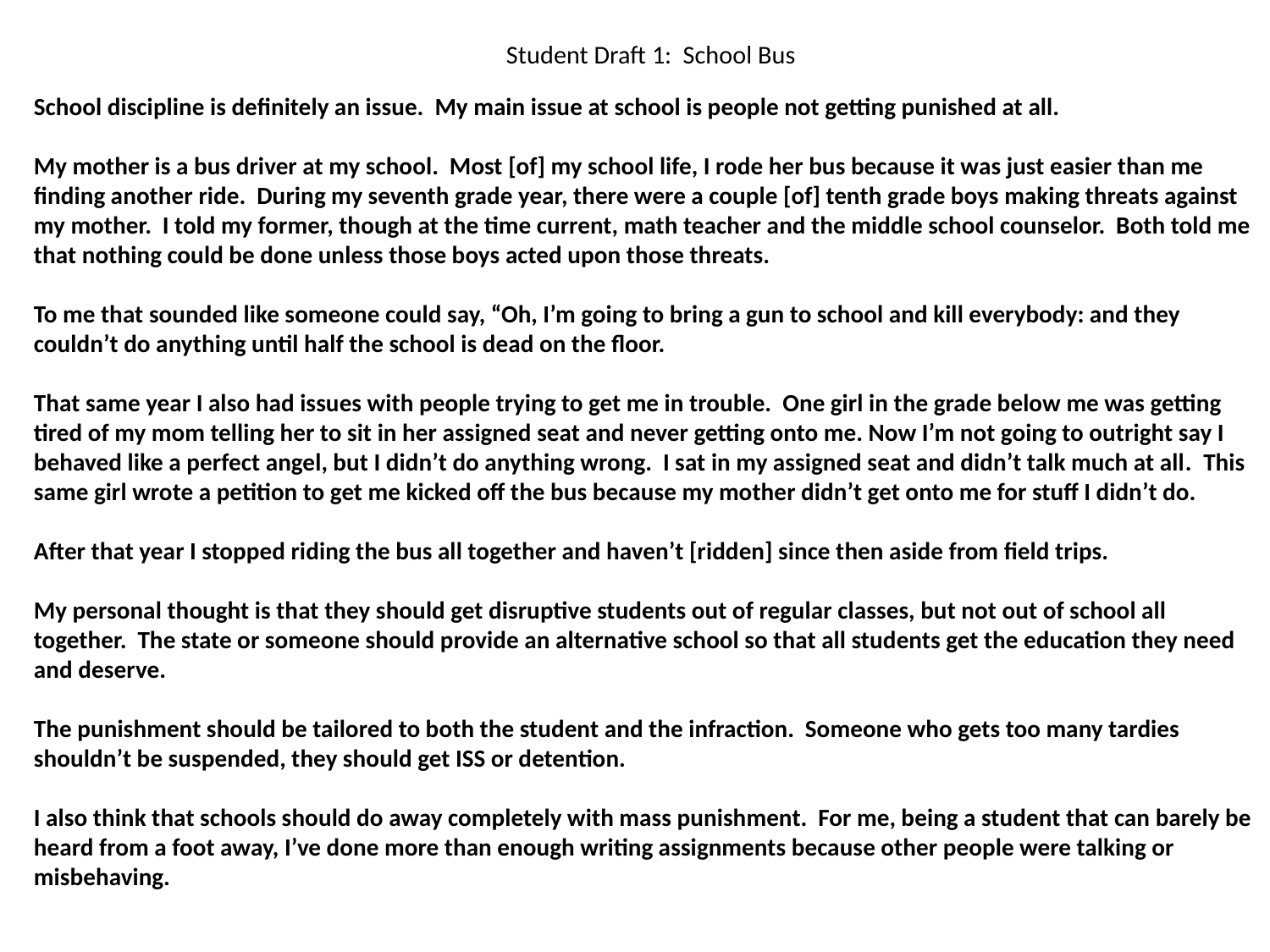

# Student Draft 1:  School Bus
School discipline is definitely an issue.  My main issue at school is people not getting punished at all.

My mother is a bus driver at my school.  Most [of] my school life, I rode her bus because it was just easier than me finding another ride.  During my seventh grade year, there were a couple [of] tenth grade boys making threats against my mother.  I told my former, though at the time current, math teacher and the middle school counselor.  Both told me that nothing could be done unless those boys acted upon those threats.

To me that sounded like someone could say, “Oh, I’m going to bring a gun to school and kill everybody: and they couldn’t do anything until half the school is dead on the floor.

That same year I also had issues with people trying to get me in trouble.  One girl in the grade below me was getting tired of my mom telling her to sit in her assigned seat and never getting onto me. Now I’m not going to outright say I behaved like a perfect angel, but I didn’t do anything wrong.  I sat in my assigned seat and didn’t talk much at all.  This same girl wrote a petition to get me kicked off the bus because my mother didn’t get onto me for stuff I didn’t do.

After that year I stopped riding the bus all together and haven’t [ridden] since then aside from field trips.

My personal thought is that they should get disruptive students out of regular classes, but not out of school all together.  The state or someone should provide an alternative school so that all students get the education they need and deserve.

The punishment should be tailored to both the student and the infraction.  Someone who gets too many tardies shouldn’t be suspended, they should get ISS or detention.

I also think that schools should do away completely with mass punishment.  For me, being a student that can barely be heard from a foot away, I’ve done more than enough writing assignments because other people were talking or misbehaving.